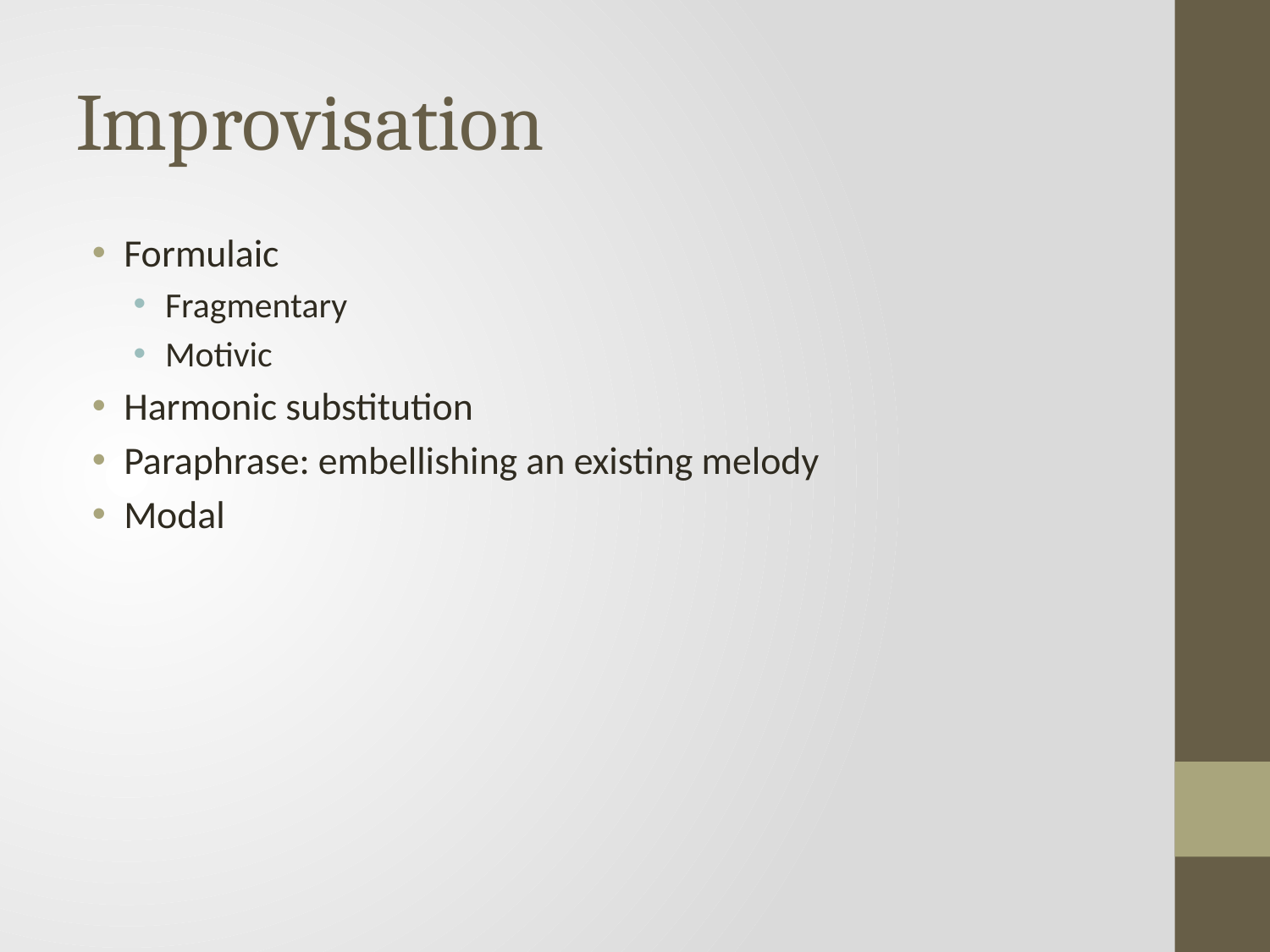

# Improvisation
Formulaic
Fragmentary
Motivic
Harmonic substitution
Paraphrase: embellishing an existing melody
Modal